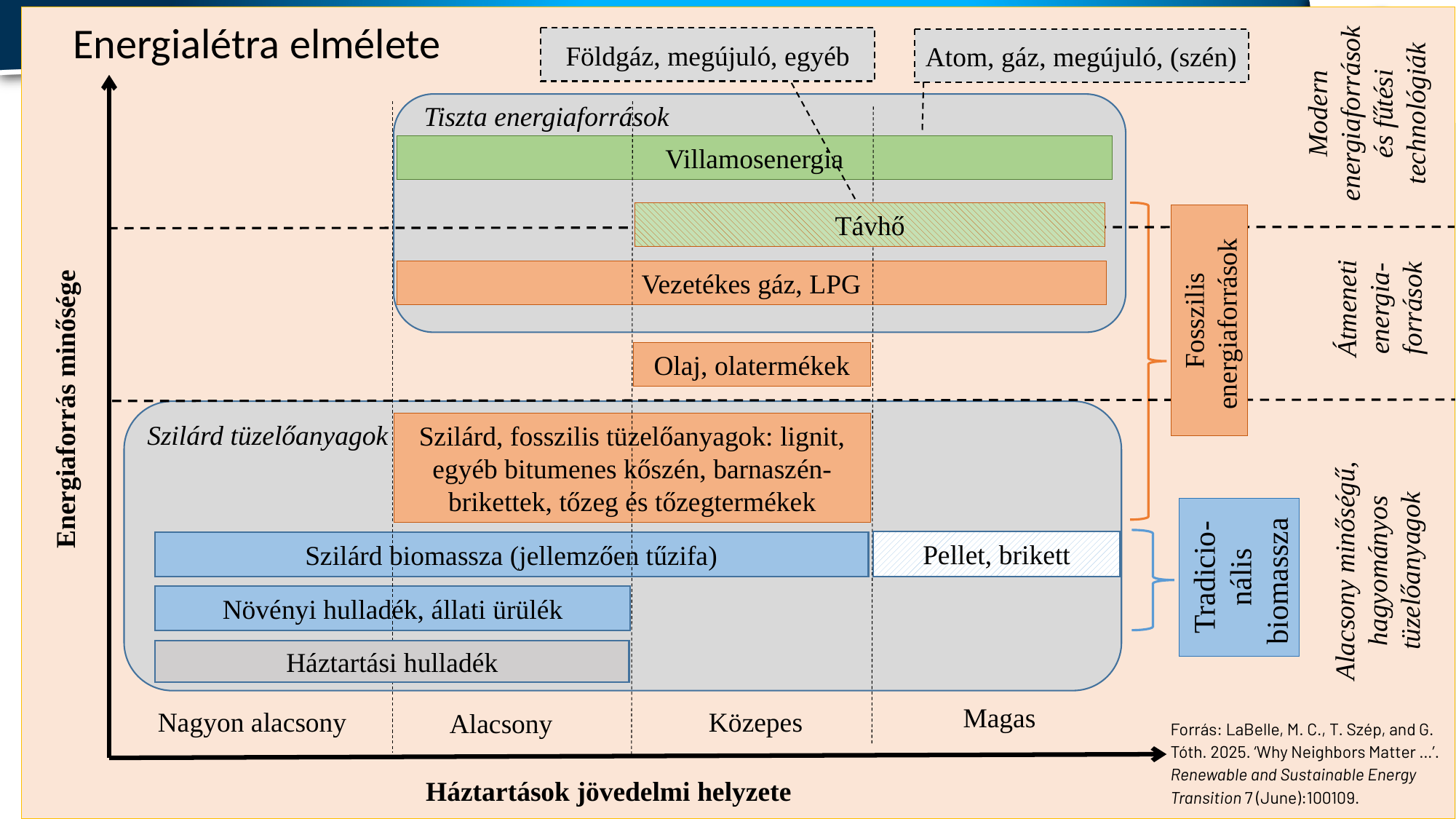

Energialétra elmélete
Földgáz, megújuló, egyéb
Atom, gáz, megújuló, (szén)
Modern energiaforrások és fűtési technológiák
Tiszta energiaforrások

Villamosenergia

Távhő
Energiaforrás minősége
Átmeneti energia-források
Vezetékes gáz, LPG
Fosszilis
energiaforrások
Olaj, olatermékek

Szilárd tüzelőanyagok
Szilárd, fosszilis tüzelőanyagok: lignit, egyéb bitumenes kőszén, barnaszén-brikettek, tőzeg és tőzegtermékek
Alacsony minőségű, hagyományos tüzelőanyagok
Tradicio-nális biomassza

Pellet, brikett
Szilárd biomassza (jellemzően tűzifa)
Növényi hulladék, állati ürülék
Háztartási hulladék
Magas
Nagyon alacsony
Közepes
Alacsony
Forrás: LaBelle, M. C., T. Szép, and G. Tóth. 2025. ‘Why Neighbors Matter …’. Renewable and Sustainable Energy Transition 7 (June):100109.
Háztartások jövedelmi helyzete